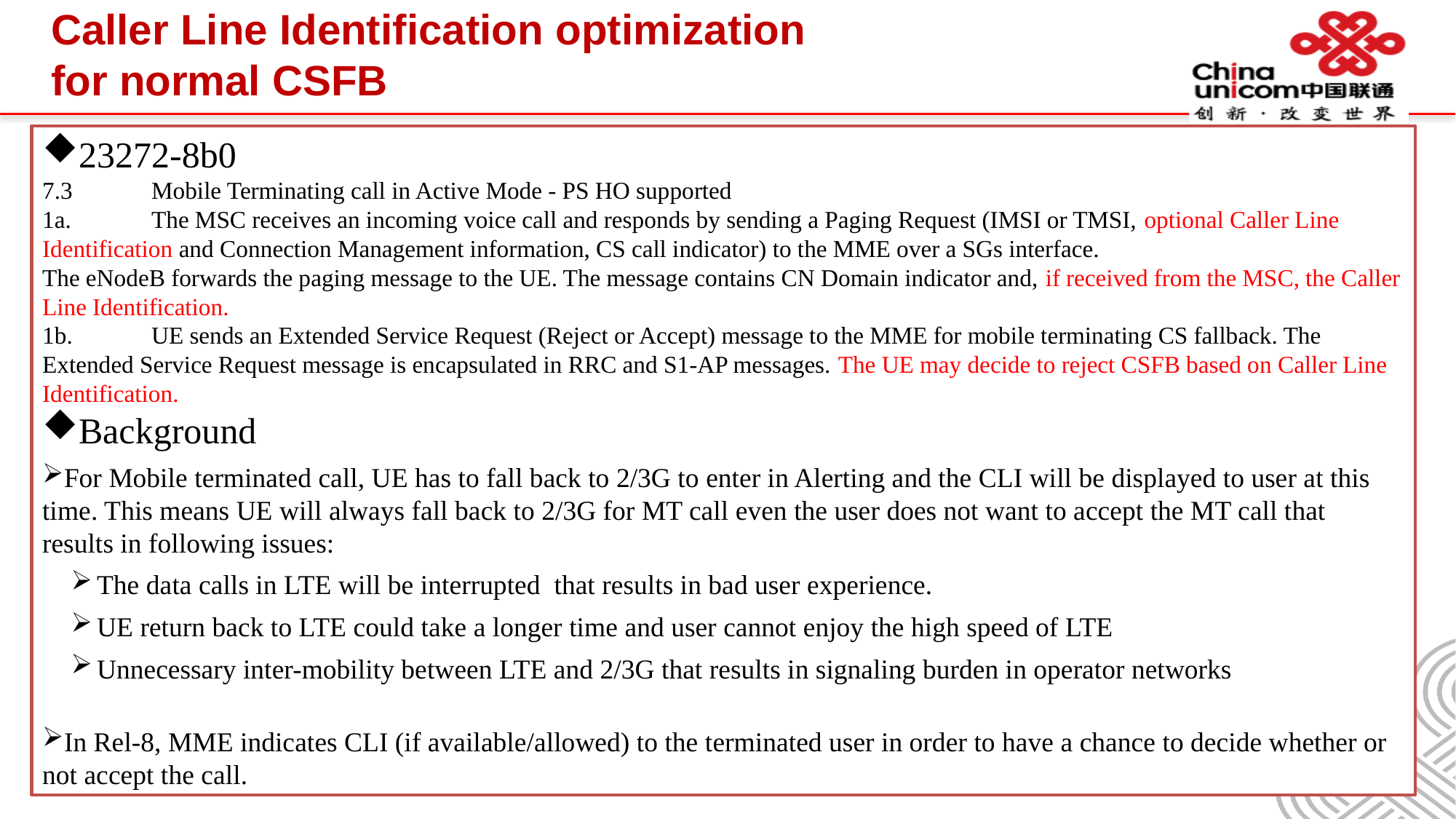

# Caller Line Identification optimization for normal CSFB

23272-8b0
7.3	Mobile Terminating call in Active Mode - PS HO supported
1a.	The MSC receives an incoming voice call and responds by sending a Paging Request (IMSI or TMSI, optional Caller Line Identification and Connection Management information, CS call indicator) to the MME over a SGs interface.
The eNodeB forwards the paging message to the UE. The message contains CN Domain indicator and, if received from the MSC, the Caller Line Identification.
1b.	UE sends an Extended Service Request (Reject or Accept) message to the MME for mobile terminating CS fallback. The Extended Service Request message is encapsulated in RRC and S1‑AP messages. The UE may decide to reject CSFB based on Caller Line Identification.
Background
For Mobile terminated call, UE has to fall back to 2/3G to enter in Alerting and the CLI will be displayed to user at this time. This means UE will always fall back to 2/3G for MT call even the user does not want to accept the MT call that results in following issues:
The data calls in LTE will be interrupted  that results in bad user experience.
UE return back to LTE could take a longer time and user cannot enjoy the high speed of LTE
Unnecessary inter-mobility between LTE and 2/3G that results in signaling burden in operator networks

In Rel-8, MME indicates CLI (if available/allowed) to the terminated user in order to have a chance to decide whether or not accept the call.